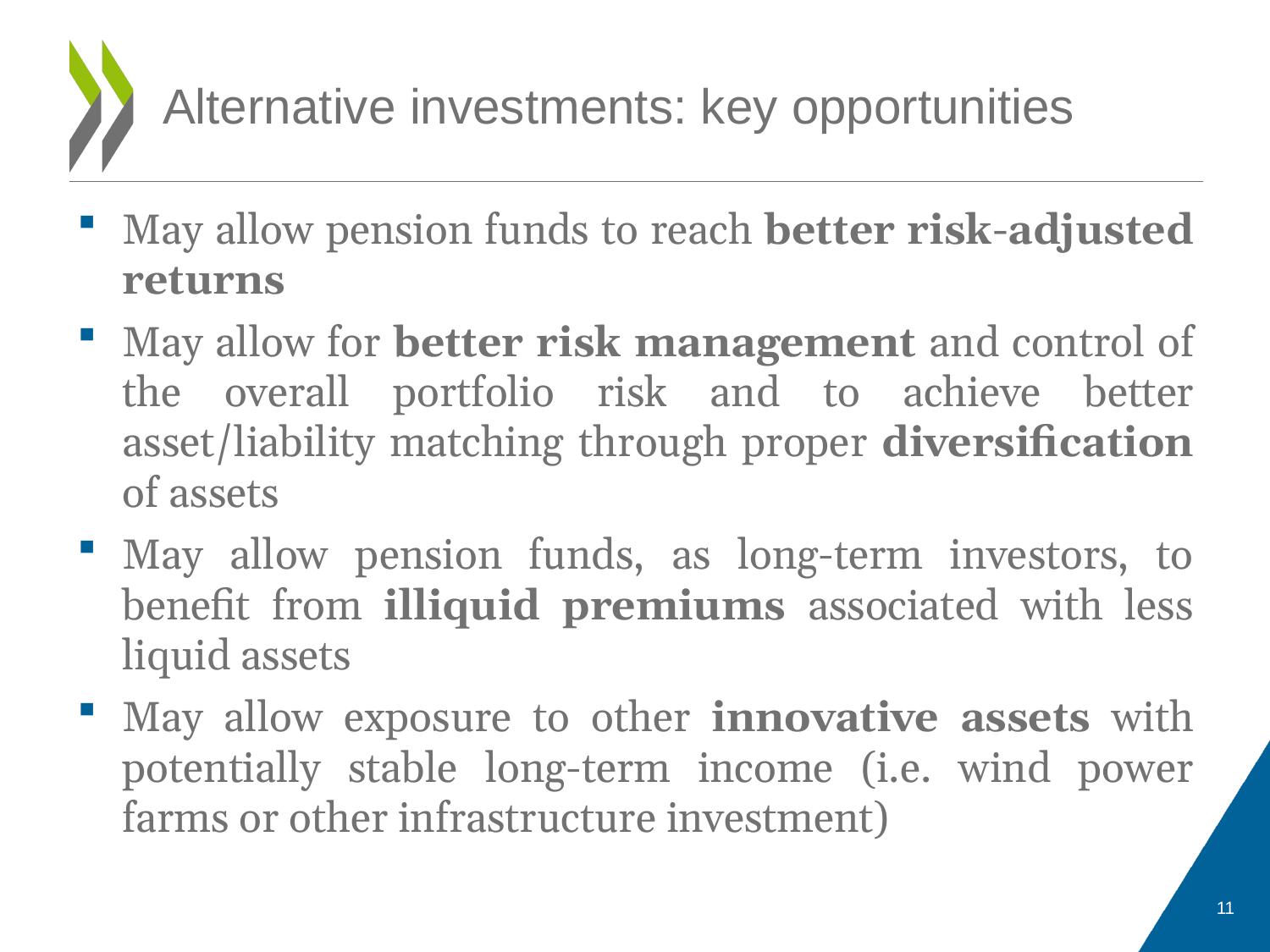

# Alternative investments: key opportunities
May allow pension funds to reach better risk-adjusted returns
May allow for better risk management and control of the overall portfolio risk and to achieve better asset/liability matching through proper diversification of assets
May allow pension funds, as long-term investors, to benefit from illiquid premiums associated with less liquid assets
May allow exposure to other innovative assets with potentially stable long-term income (i.e. wind power farms or other infrastructure investment)
11